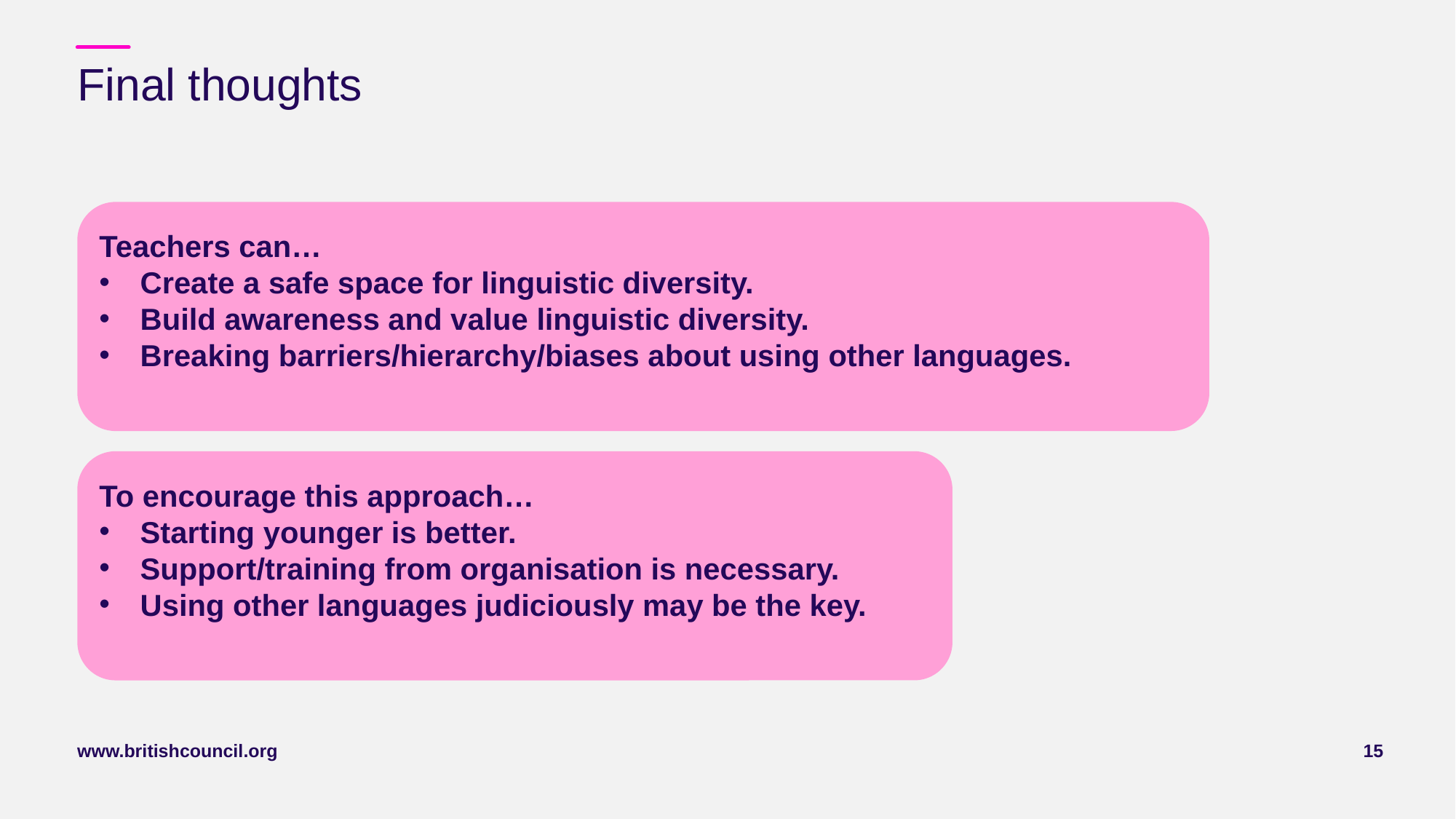

# Final thoughts
Teachers can…
Create a safe space for linguistic diversity.
Build awareness and value linguistic diversity.
Breaking barriers/hierarchy/biases about using other languages.

To encourage this approach…
Starting younger is better.
Support/training from organisation is necessary.
Using other languages judiciously may be the key.

15